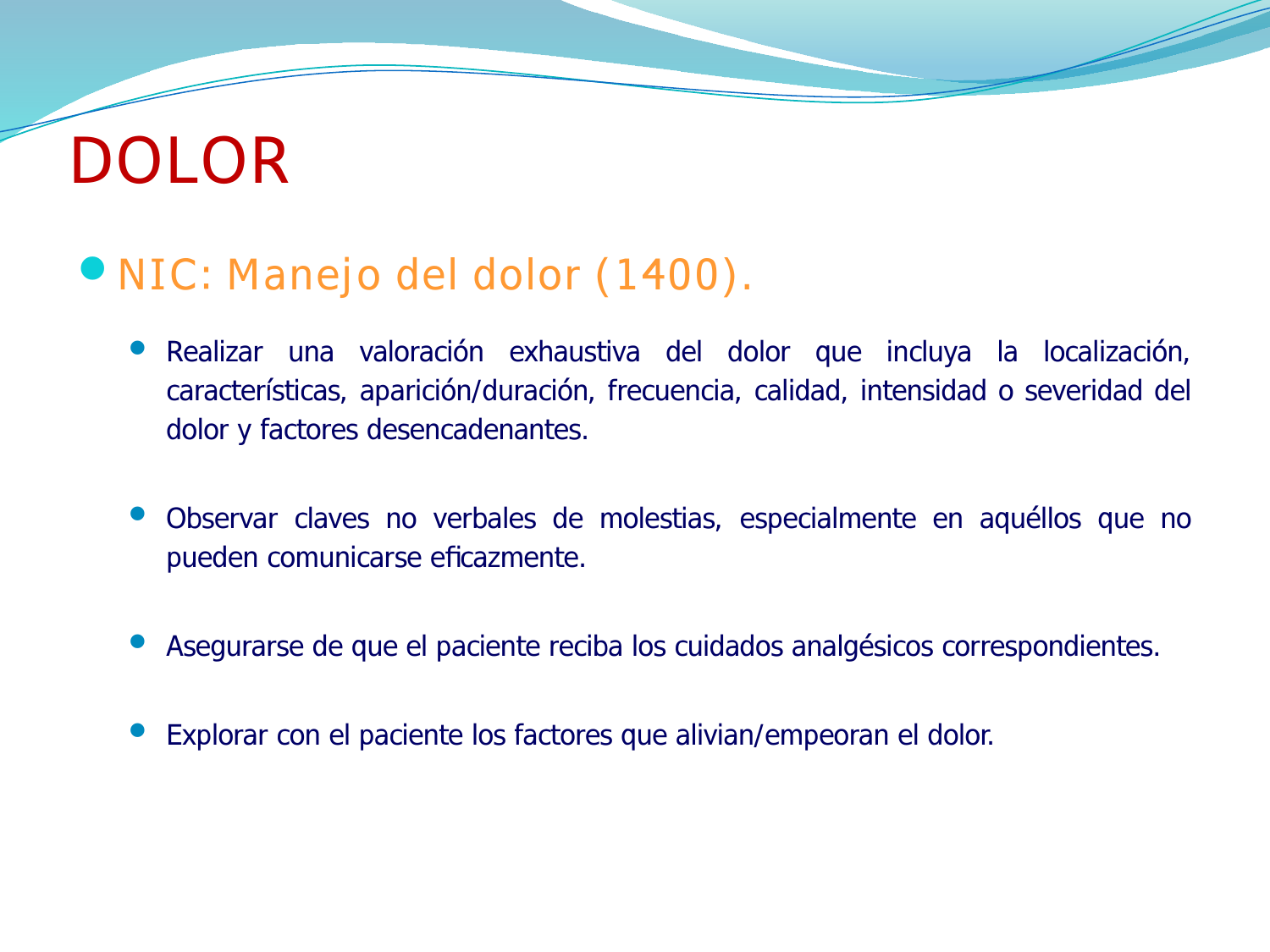

# DOLOR

NIC: Manejo del dolor (1400).

Realizar una valoración exhaustiva del dolor que incluya la localización, características, aparición/duración, frecuencia, calidad, intensidad o severidad del dolor y factores desencadenantes.

Observar claves no verbales de molestias, especialmente en aquéllos que no pueden comunicarse eficazmente.

Asegurarse de que el paciente reciba los cuidados analgésicos correspondientes.

Explorar con el paciente los factores que alivian/empeoran el dolor.